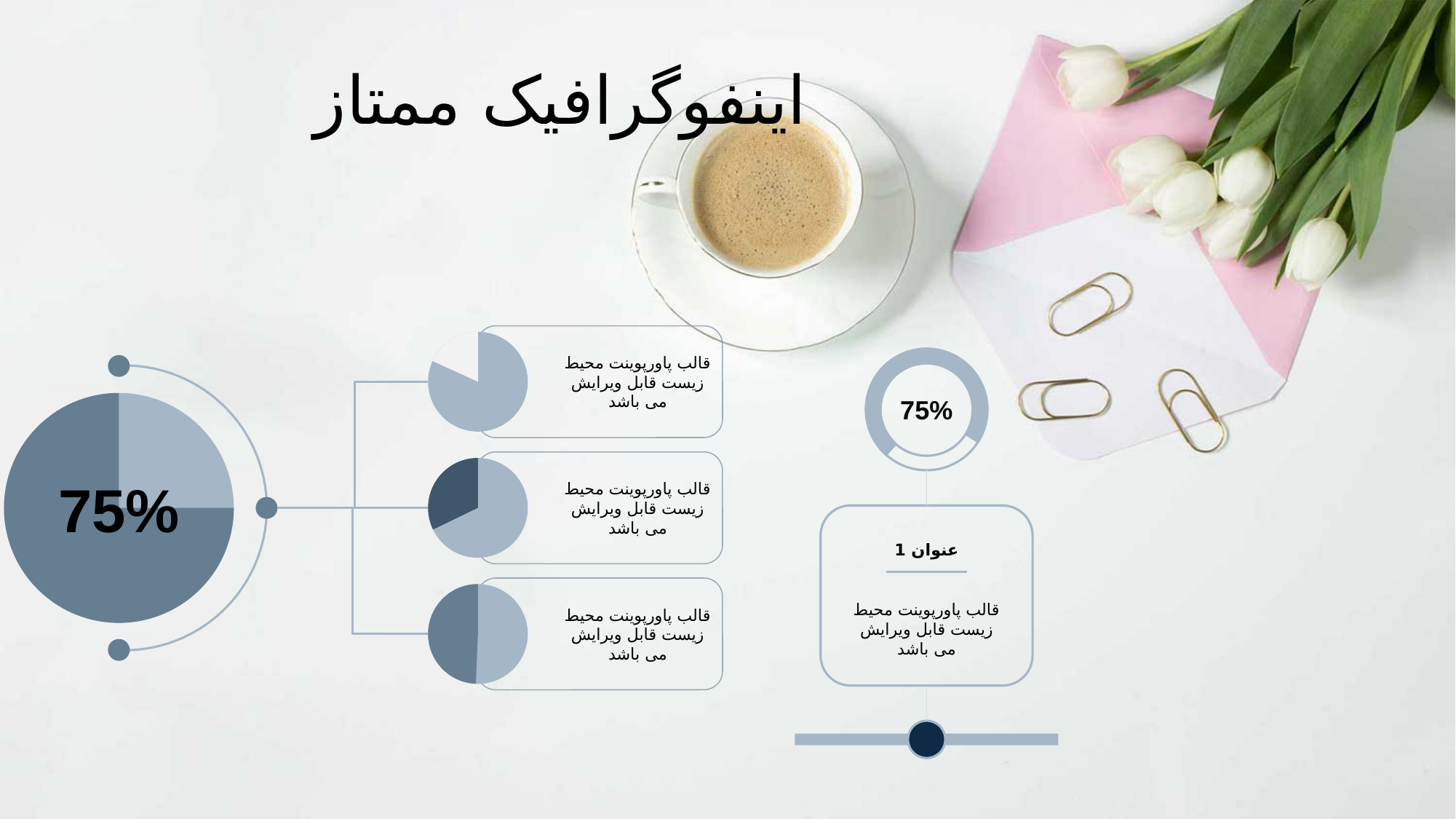

اینفوگرافیک ممتاز

قالب پاورپوینت محیط زیست قابل ویرایش می باشد

75%

75%
قالب پاورپوینت محیط زیست قابل ویرایش می باشد

عنوان 1

قالب پاورپوینت محیط زیست قابل ویرایش می باشد
قالب پاورپوینت محیط زیست قابل ویرایش می باشد